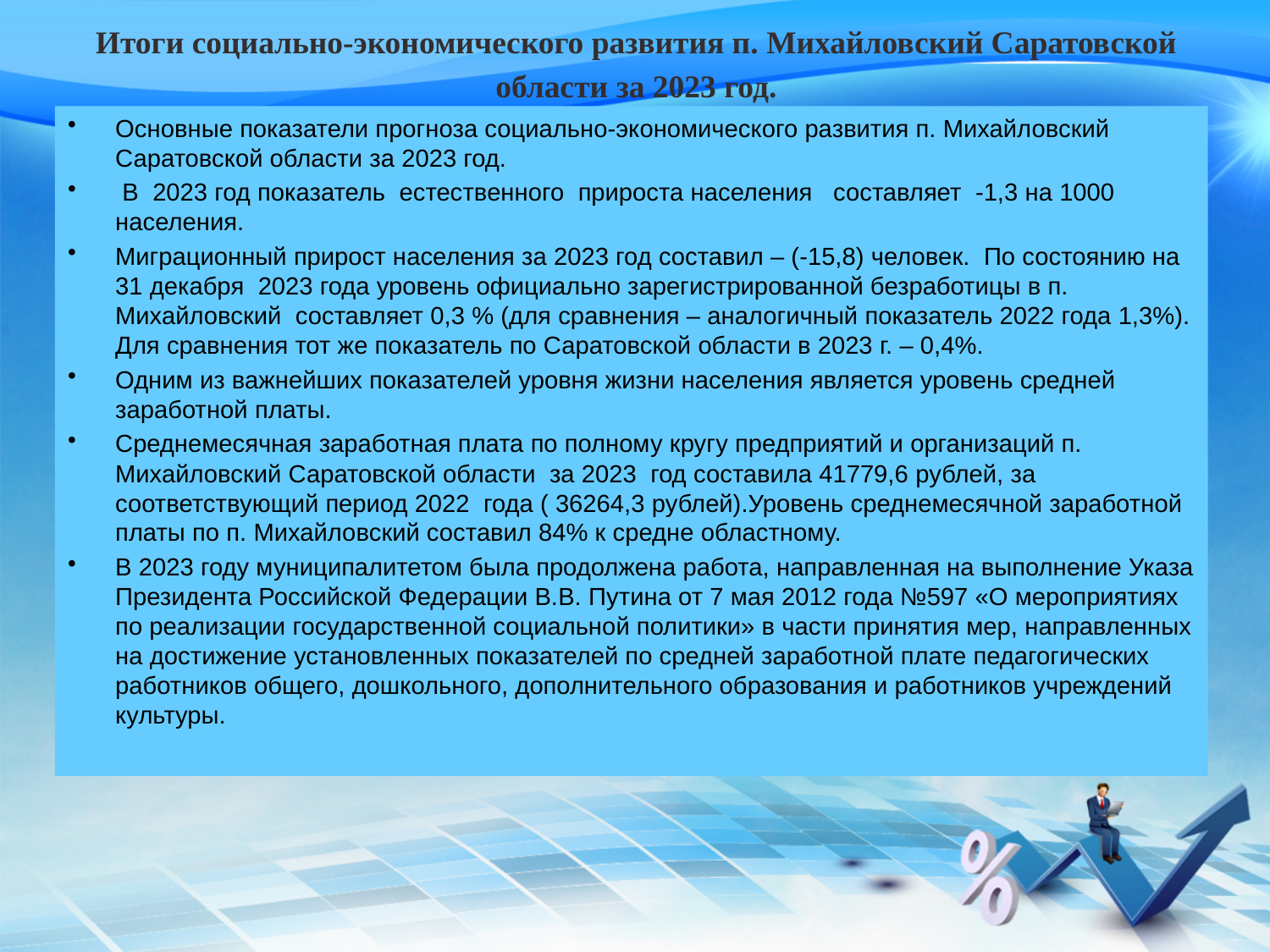

# Итоги социально-экономического развития п. Михайловский Саратовской области за 2023 год.
Основные показатели прогноза социально-экономического развития п. Михайловский Саратовской области за 2023 год.
 В  2023 год показатель  естественного  прироста населения   составляет  -1,3 на 1000 населения.
Миграционный прирост населения за 2023 год составил – (-15,8) человек.  По состоянию на 31 декабря  2023 года уровень официально зарегистрированной безработицы в п. Михайловский  составляет 0,3 % (для сравнения – аналогичный показатель 2022 года 1,3%). Для сравнения тот же показатель по Саратовской области в 2023 г. – 0,4%.
Одним из важнейших показателей уровня жизни населения является уровень средней заработной платы.
Среднемесячная заработная плата по полному кругу предприятий и организаций п. Михайловский Саратовской области  за 2023  год составила 41779,6 рублей, за  соответствующий период 2022  года ( 36264,3 рублей).Уровень среднемесячной заработной платы по п. Михайловский составил 84% к средне областному.
В 2023 году муниципалитетом была продолжена работа, направленная на выполнение Указа Президента Российской Федерации В.В. Путина от 7 мая 2012 года №597 «О мероприятиях по реализации государственной социальной политики» в части принятия мер, направленных на достижение установленных показателей по средней заработной плате педагогических работников общего, дошкольного, дополнительного образования и работников учреждений культуры.